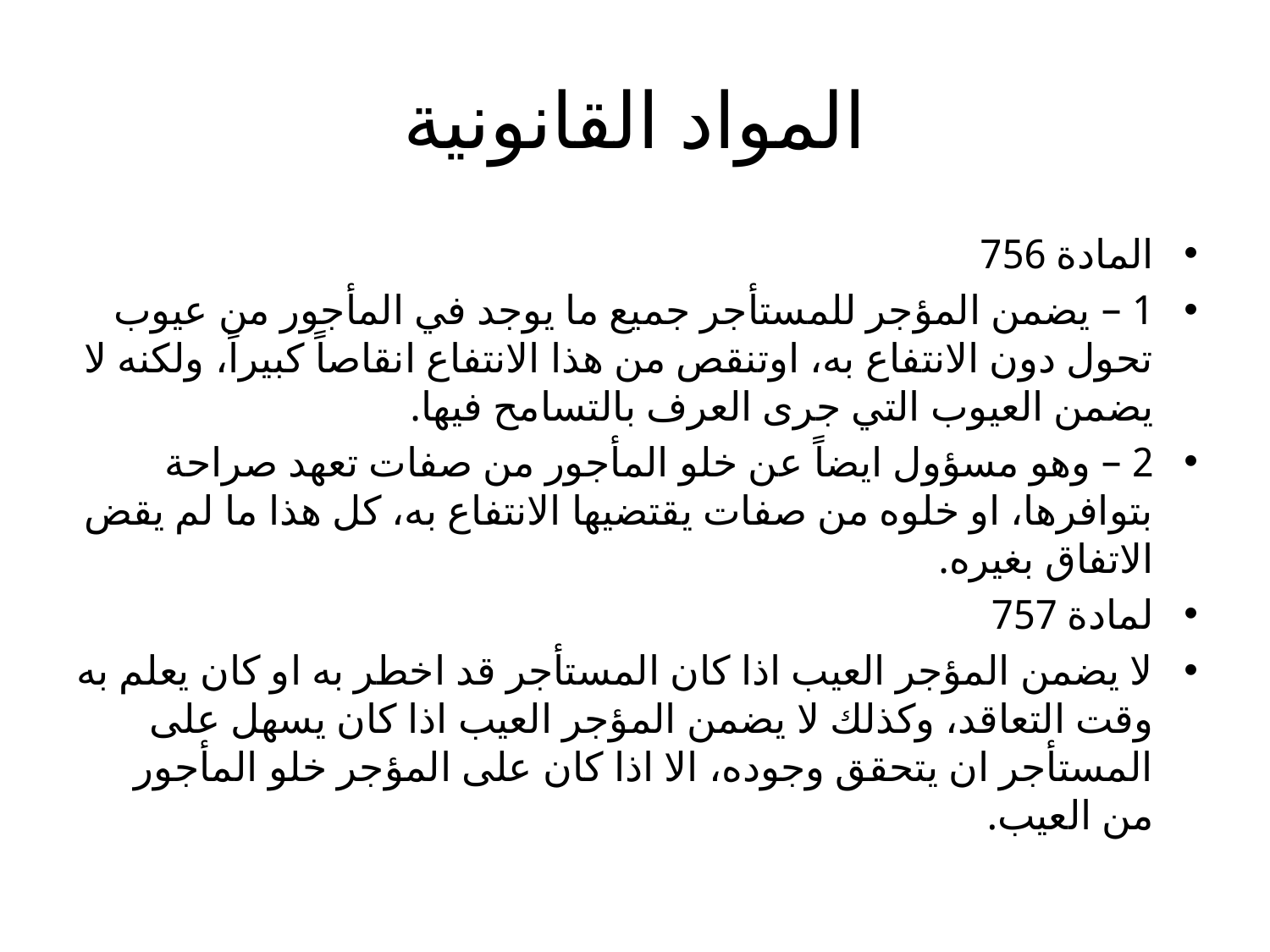

# المواد القانونية
المادة 756
1 – يضمن المؤجر للمستأجر جمیع ما يوجد في المأجور من عیوب تحول دون الانتفاع به، اوتنقص من ھذا الانتفاع انقاصاً كبیراً، ولكنه لا يضمن العیوب التي جرى العرف بالتسامح فیھا.
2 – وھو مسؤول ايضاً عن خلو المأجور من صفات تعھد صراحة بتوافرھا، او خلوه من صفات يقتضیھا الانتفاع به، كل ھذا ما لم يقض الاتفاق بغیره.
لمادة 757
لا يضمن المؤجر العیب اذا كان المستأجر قد اخطر به او كان يعلم به وقت التعاقد، وكذلك لا يضمن المؤجر العیب اذا كان يسھل على المستأجر ان يتحقق وجوده، الا اذا كان على المؤجر خلو المأجور من العیب.